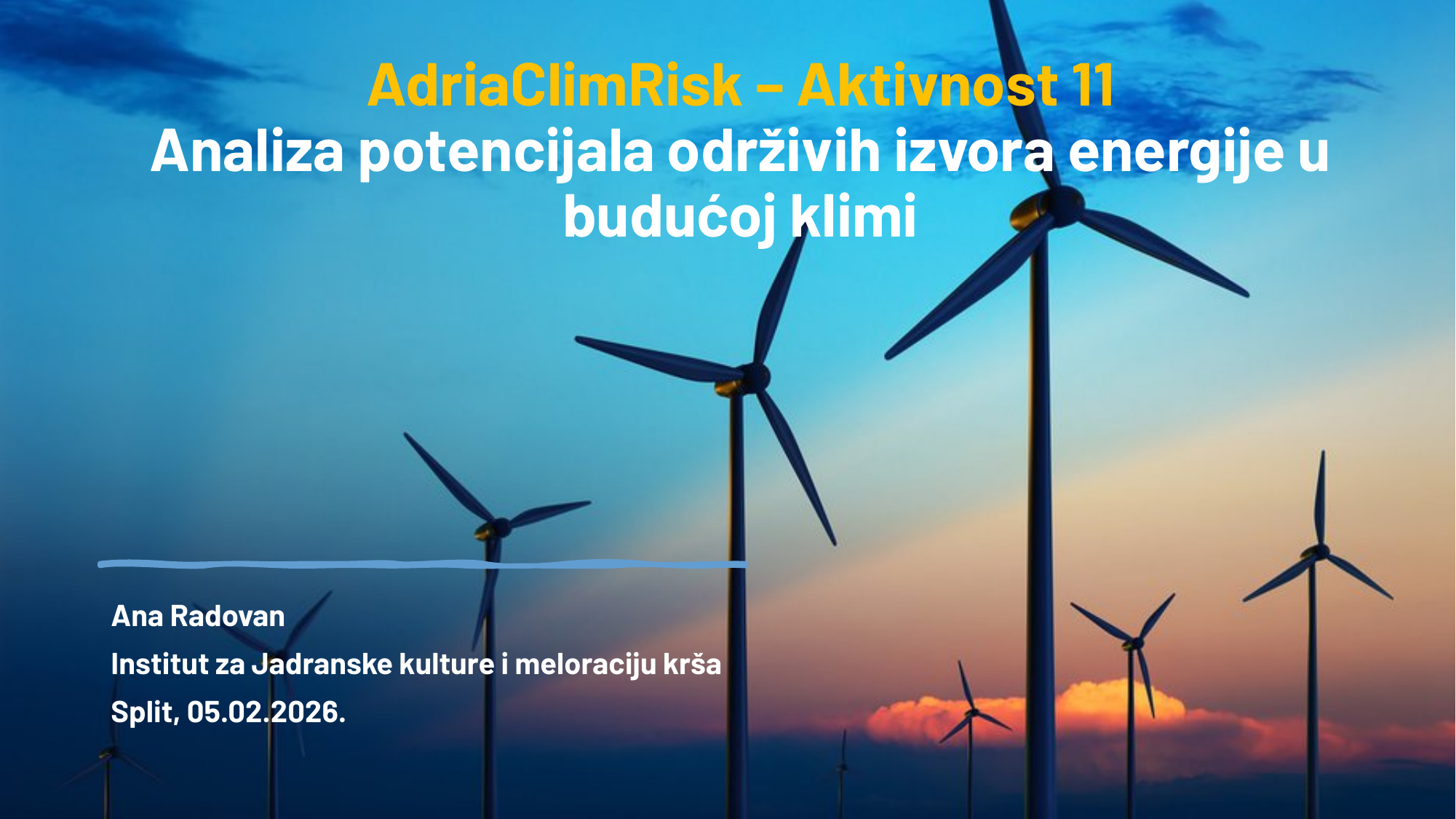

# AdriaClimRisk – Aktivnost 11 Analiza potencijala održivih izvora energije u budućoj klimi

Ana Radovan
Institut za Jadranske kulture i meloraciju krša
Split, 05.02.2026.